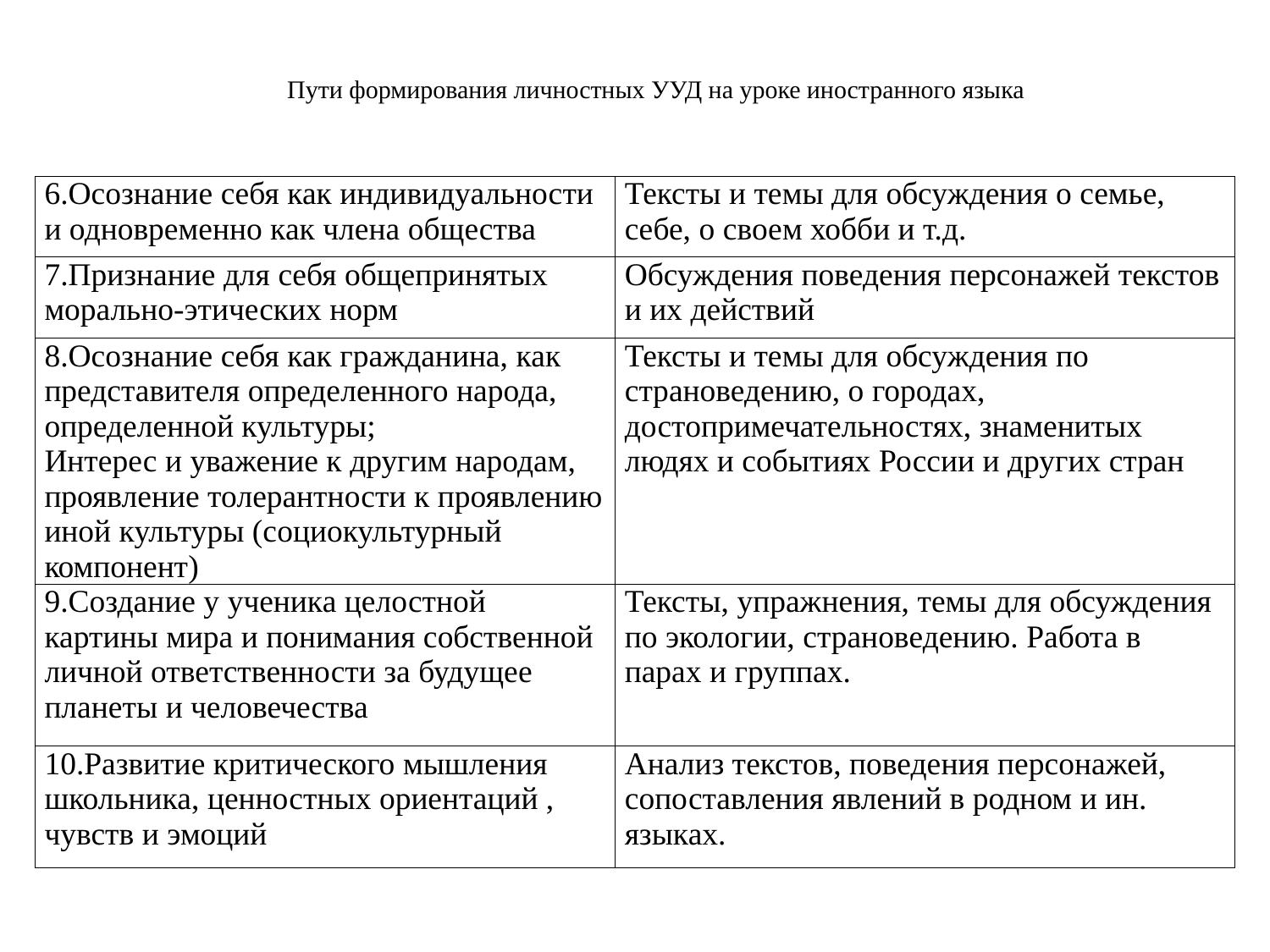

# Пути формирования личностных УУД на уроке иностранного языка
| 6.Осознание себя как индивидуальности и одновременно как члена общества | Тексты и темы для обсуждения о семье, себе, о своем хобби и т.д. |
| --- | --- |
| 7.Признание для себя общепринятых морально-этических норм | Обсуждения поведения персонажей текстов и их действий |
| 8.Осознание себя как гражданина, как представителя определенного народа, определенной культуры; Интерес и уважение к другим народам, проявление толерантности к проявлению иной культуры (социокультурный компонент) | Тексты и темы для обсуждения по страноведению, о городах, достопримечательностях, знаменитых людях и событиях России и других стран |
| 9.Создание у ученика целостной картины мира и понимания собственной личной ответственности за будущее планеты и человечества | Тексты, упражнения, темы для обсуждения по экологии, страноведению. Работа в парах и группах. |
| 10.Развитие критического мышления школьника, ценностных ориентаций , чувств и эмоций | Анализ текстов, поведения персонажей, сопоставления явлений в родном и ин. языках. |